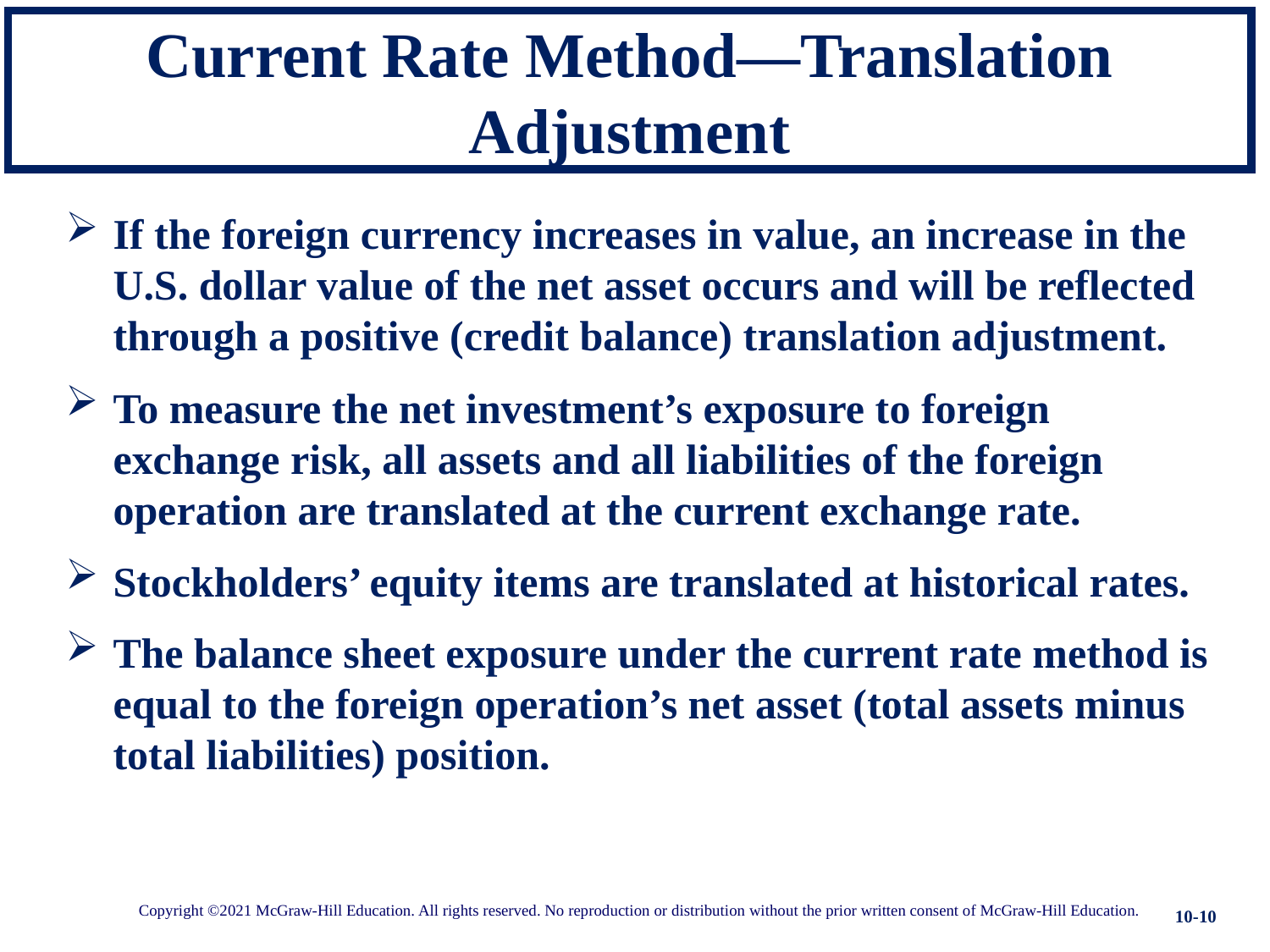

# Current Rate Method—Translation Adjustment
If the foreign currency increases in value, an increase in the U.S. dollar value of the net asset occurs and will be reflected through a positive (credit balance) translation adjustment.
To measure the net investment’s exposure to foreign exchange risk, all assets and all liabilities of the foreign operation are translated at the current exchange rate.
Stockholders’ equity items are translated at historical rates.
The balance sheet exposure under the current rate method is equal to the foreign operation’s net asset (total assets minus total liabilities) position.
10-10
Copyright ©2021 McGraw-Hill Education. All rights reserved. No reproduction or distribution without the prior written consent of McGraw-Hill Education.